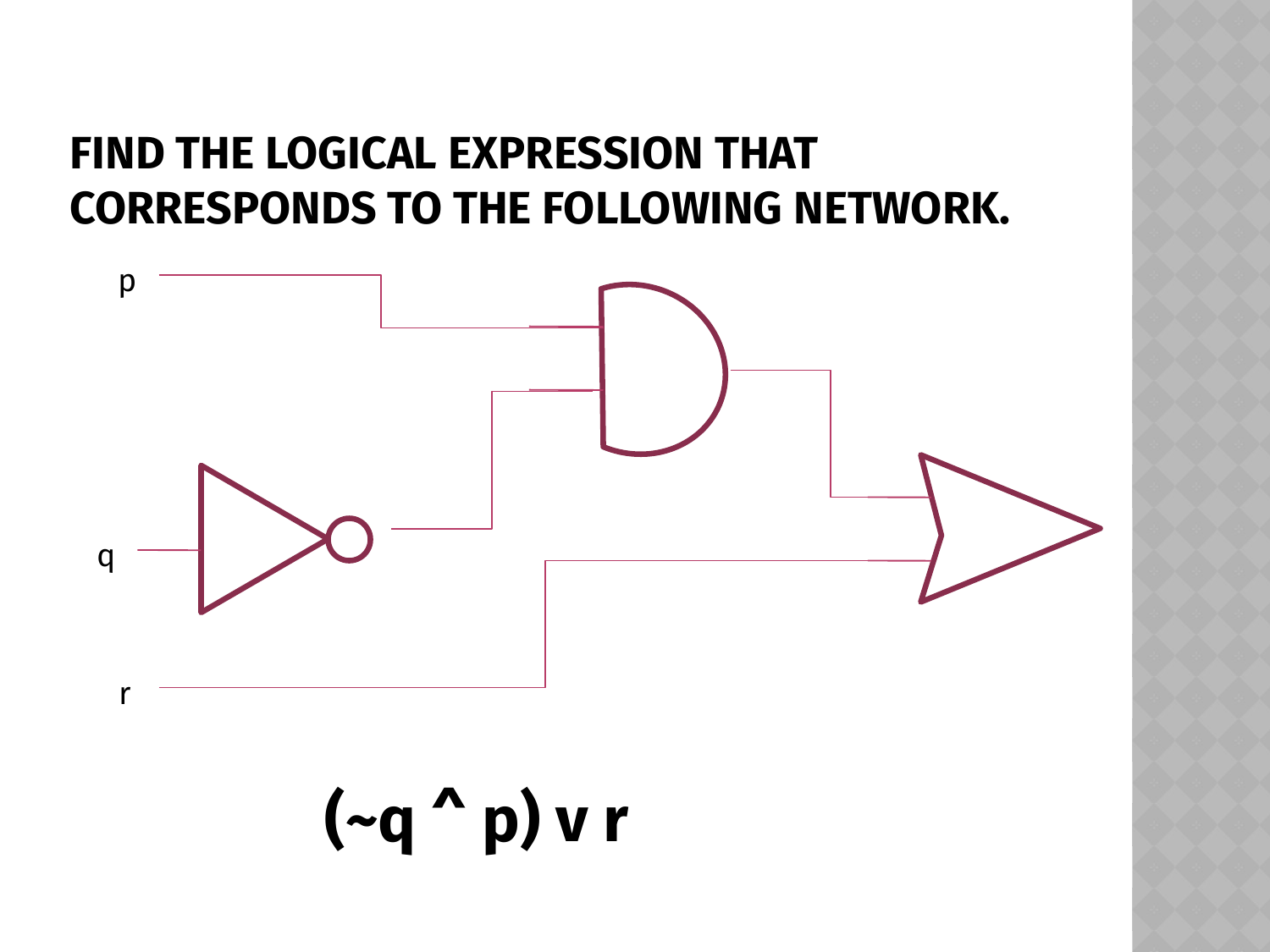

# Find the logical expression that corresponds to the following network.
p

q
r
(~q ^ p) v r